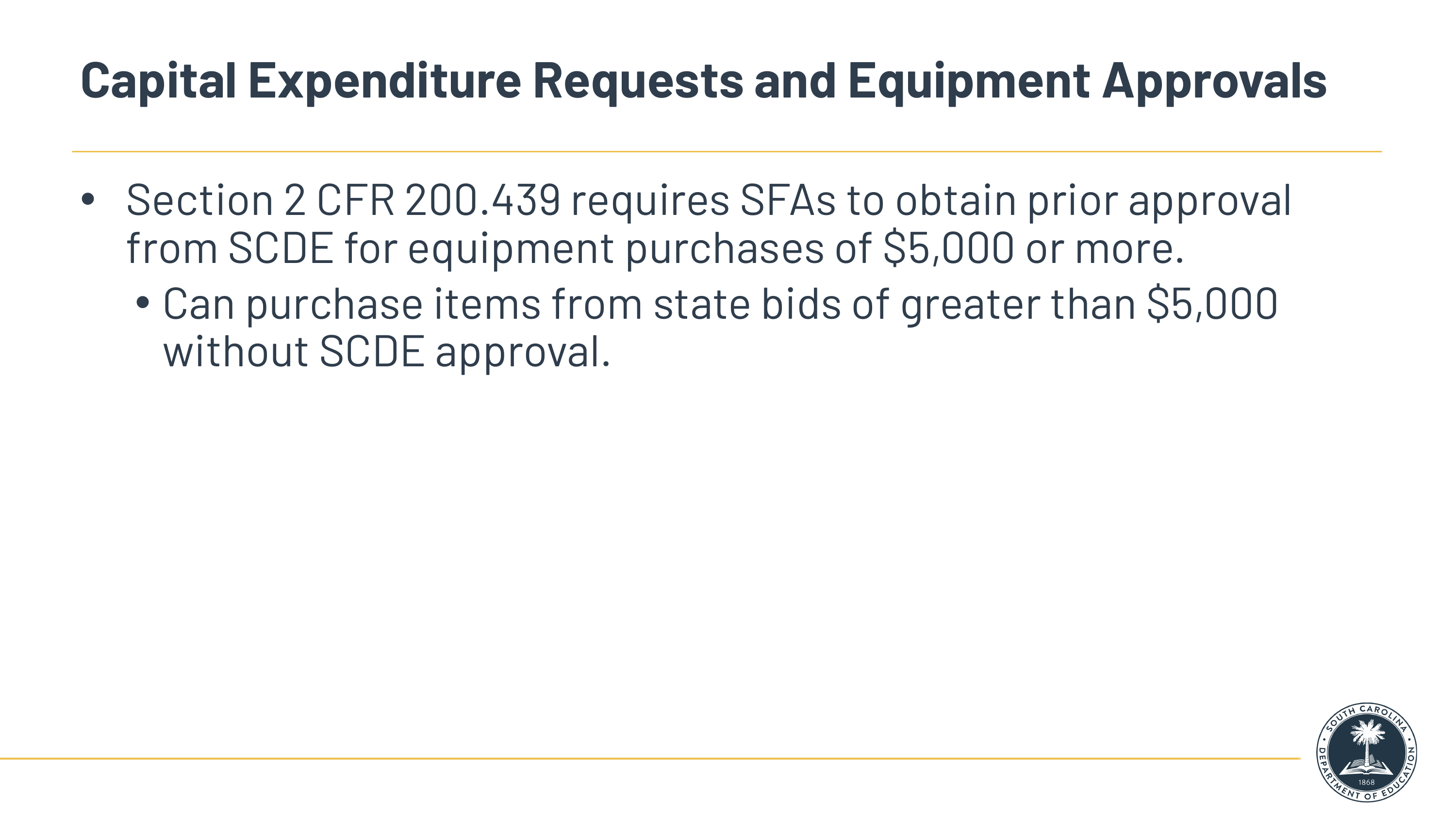

# Capital Expenditure Requests and Equipment Approvals
Section 2 CFR 200.439 requires SFAs to obtain prior approval from SCDE for equipment purchases of $5,000 or more.
Can purchase items from state bids of greater than $5,000 without SCDE approval.